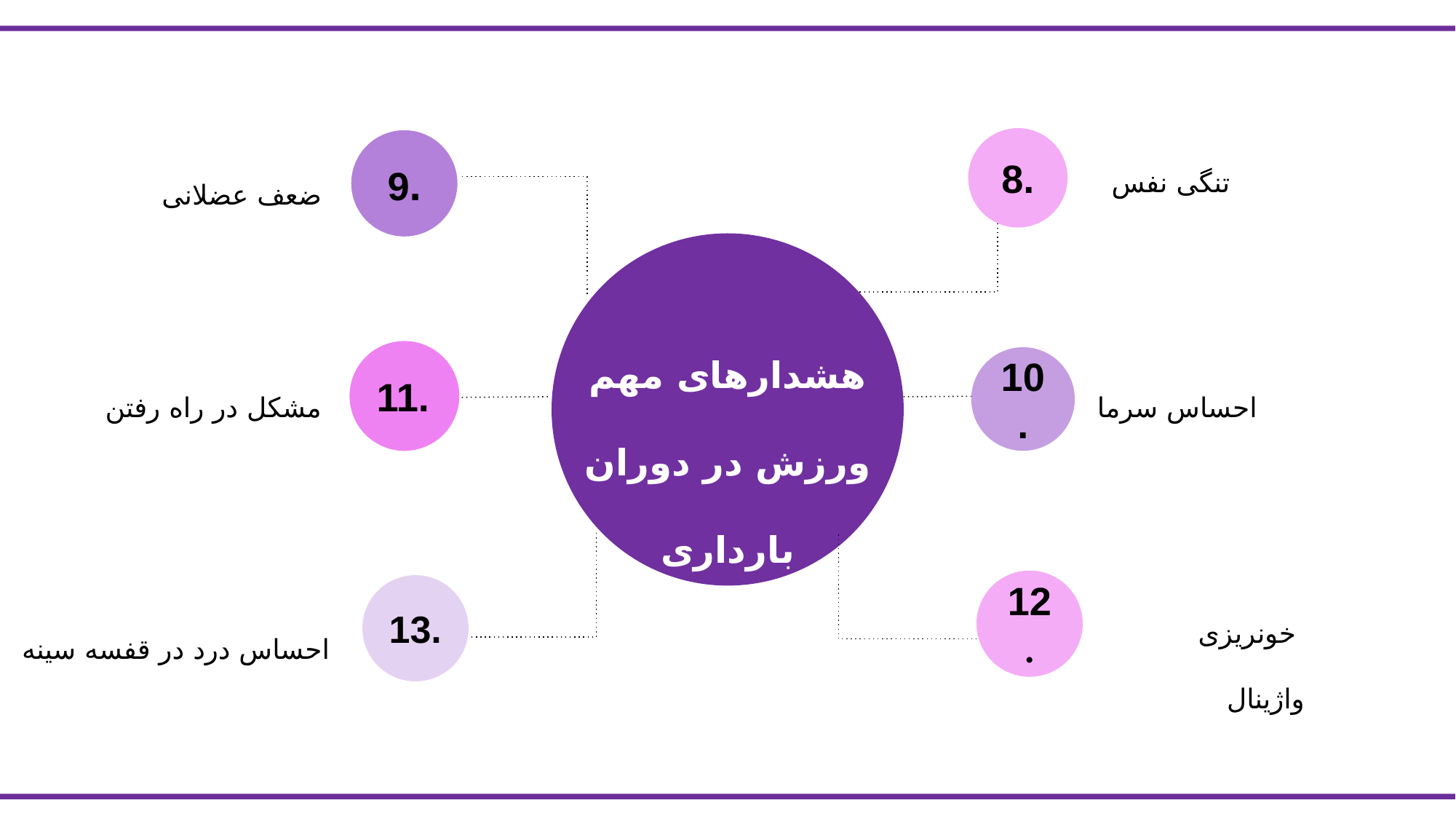

تنگی نفس
8.
9.
 ضعف عضلانی

هشدارهای مهم ورزش در دوران بارداری
11.
10.
 مشکل در راه رفتن
 احساس سرما
12.
13.
 خونریزی واژینال
 احساس درد در قفسه سینه